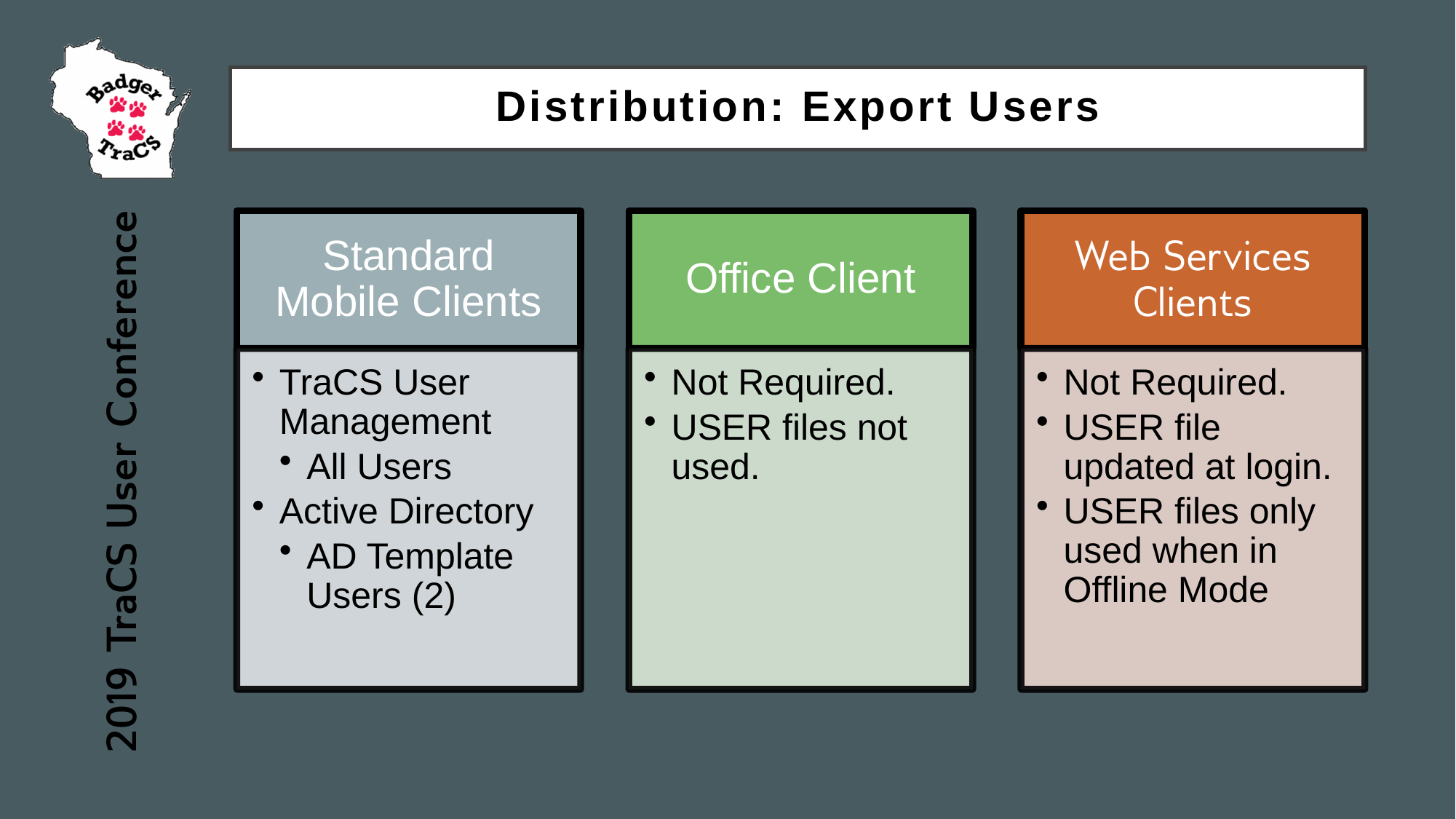

Distribution: Export Users
Standard Mobile Clients
TraCS User Management
All Users
Active Directory
AD Template Users (2)
Office Client
Not Required.
USER files not used.
Web Services Clients
Not Required.
USER file updated at login.
USER files only used when in Offline Mode